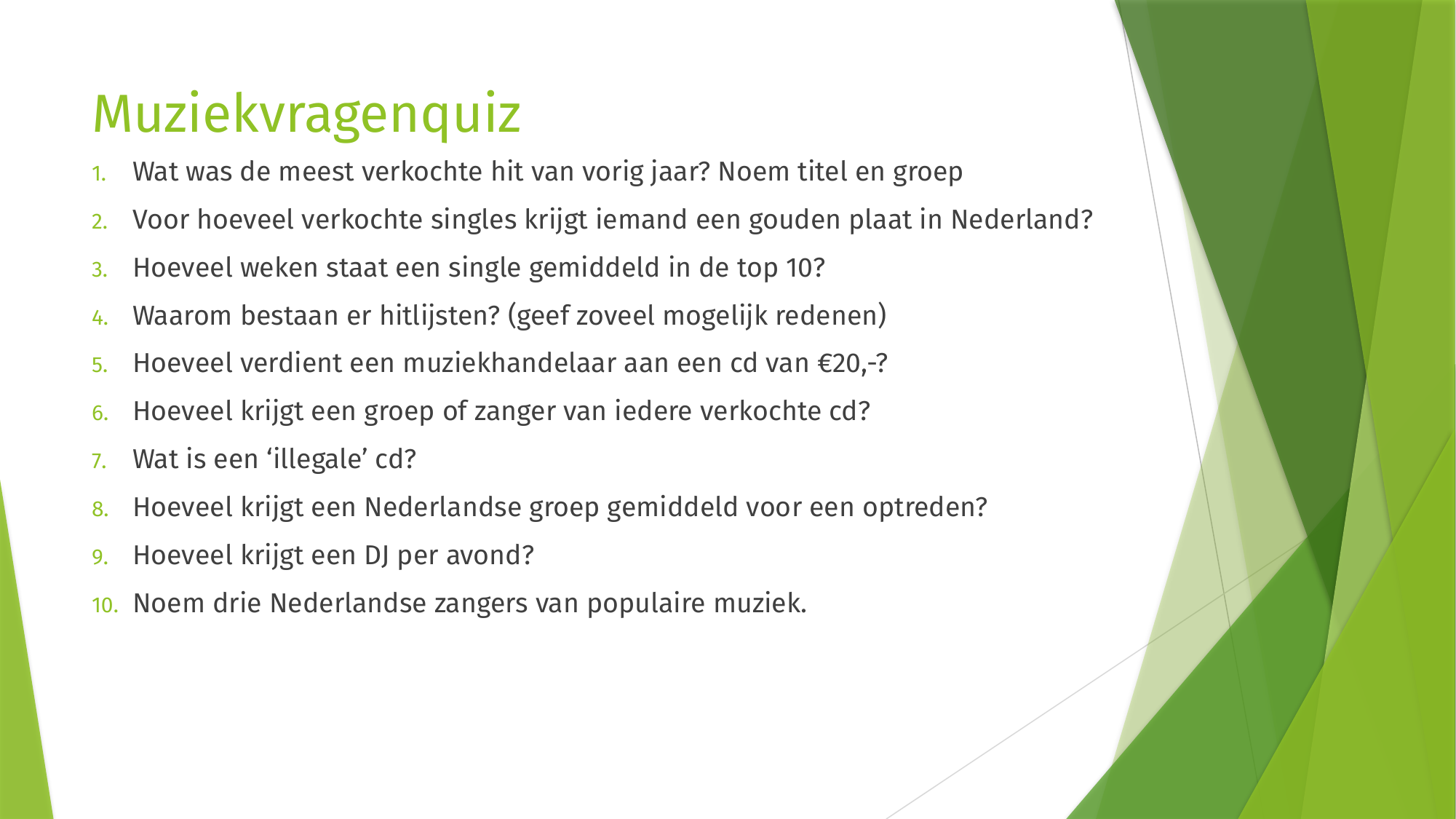

# Muziekvragenquiz
Wat was de meest verkochte hit van vorig jaar? Noem titel en groep
Voor hoeveel verkochte singles krijgt iemand een gouden plaat in Nederland?
Hoeveel weken staat een single gemiddeld in de top 10?
Waarom bestaan er hitlijsten? (geef zoveel mogelijk redenen)
Hoeveel verdient een muziekhandelaar aan een cd van €20,-?
Hoeveel krijgt een groep of zanger van iedere verkochte cd?
Wat is een ‘illegale’ cd?
Hoeveel krijgt een Nederlandse groep gemiddeld voor een optreden?
Hoeveel krijgt een DJ per avond?
Noem drie Nederlandse zangers van populaire muziek.